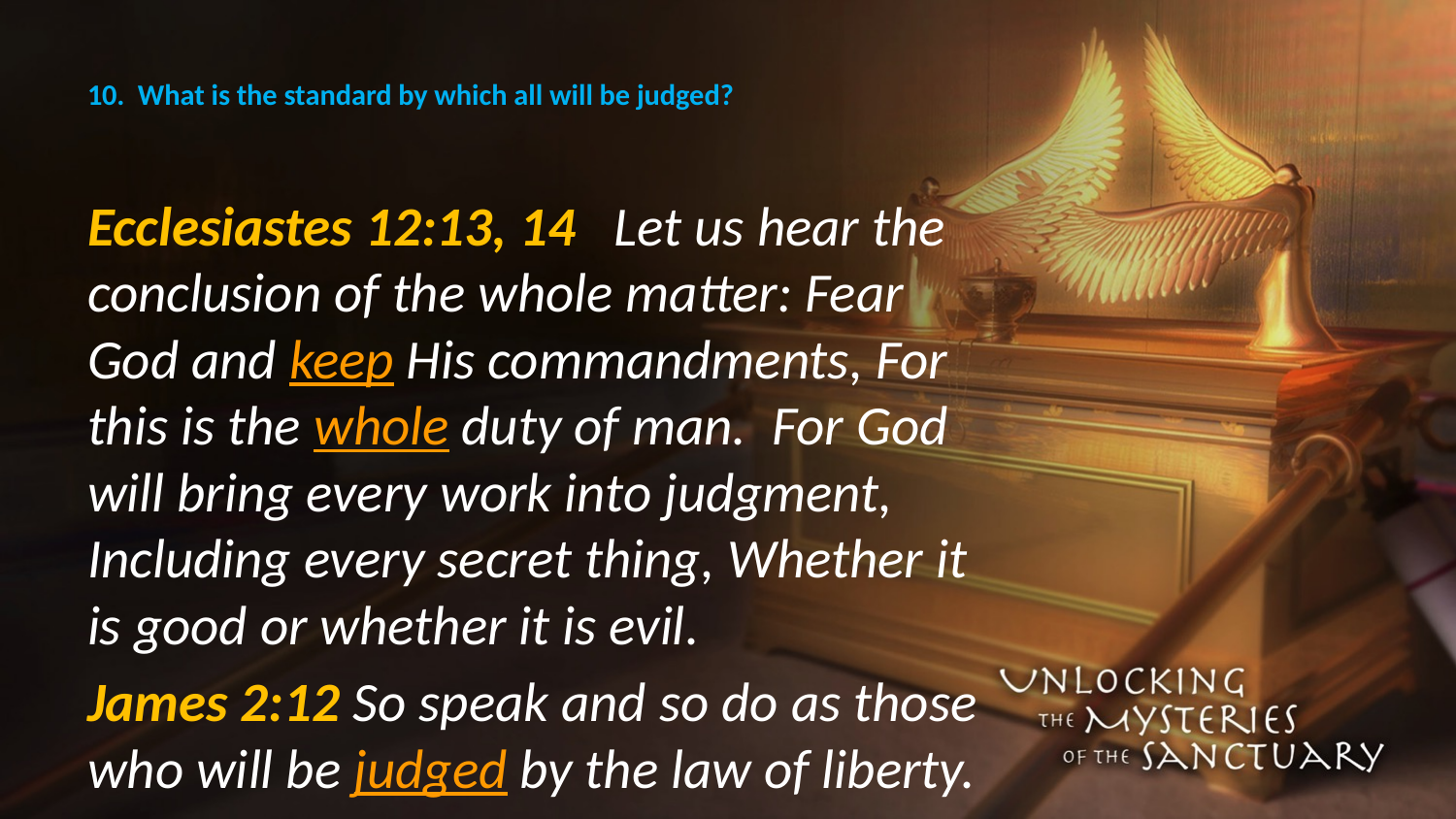

# 10.  What is the standard by which all will be judged?

Ecclesiastes 12:13, 14   Let us hear the conclusion of the whole matter: Fear God and keep His commandments, For this is the whole duty of man.  For God will bring every work into judgment, Including every secret thing, Whether it is good or whether it is evil.
James 2:12 So speak and so do as those who will be judged by the law of liberty.